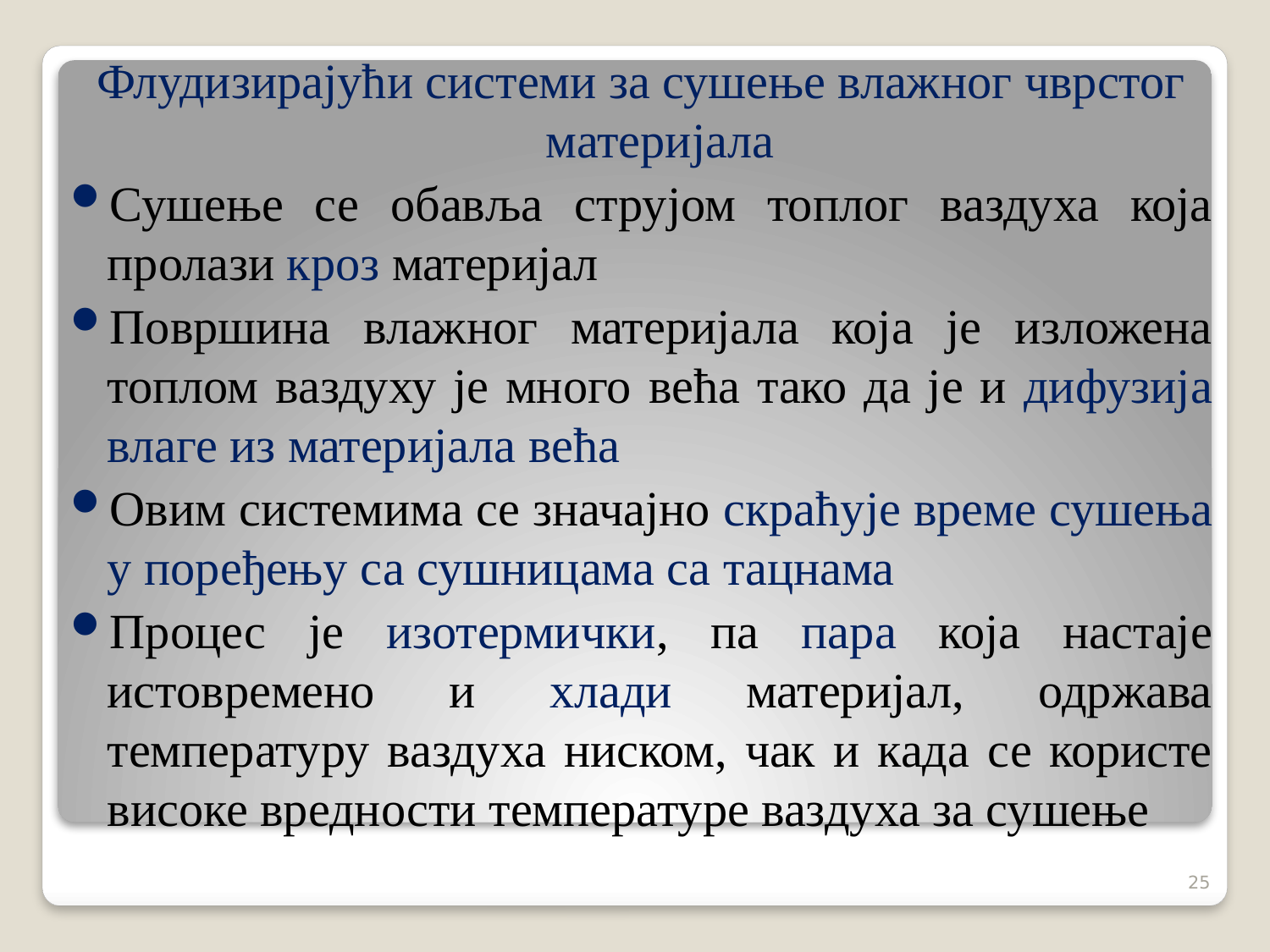

Флудизирајући системи за сушење влажног чврстог материјала
Сушење се обавља струјом топлог ваздуха која пролази кроз материјал
Површина влажног материјала која је изложена топлом ваздуху је много већа тако да је и дифузија влаге из материјала већа
Овим системима се значајно скраћује време сушења у поређењу са сушницама са тацнама
Процес је изотермички, па пара која настаје истовремено и хлади материјал, одржава температуру ваздуха ниском, чак и када се користе високе вредности температуре ваздуха за сушење
25